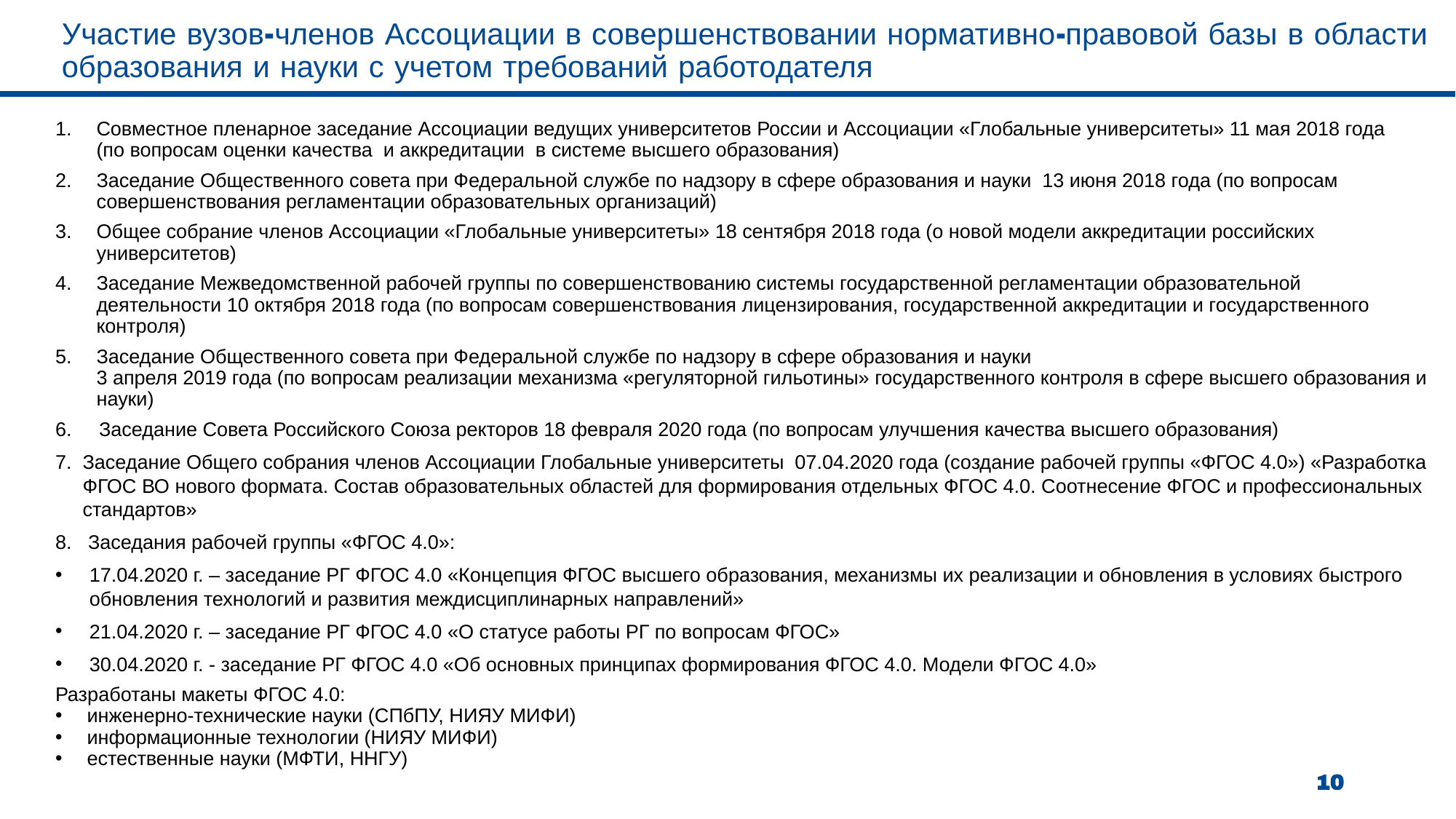

# Участие вузов-членов Ассоциации в совершенствовании нормативно-правовой базы в области образования и науки с учетом требований работодателя
Совместное пленарное заседание Ассоциации ведущих университетов России и Ассоциации «Глобальные университеты» 11 мая 2018 года
(по вопросам оценки качества  и аккредитации  в системе высшего образования)
Заседание Общественного совета при Федеральной службе по надзору в сфере образования и науки  13 июня 2018 года (по вопросам совершенствования регламентации образовательных организаций)
Общее собрание членов Ассоциации «Глобальные университеты» 18 сентября 2018 года (о новой модели аккредитации российских университетов)
Заседание Межведомственной рабочей группы по совершенствованию системы государственной регламентации образовательной деятельности 10 октября 2018 года (по вопросам совершенствования лицензирования, государственной аккредитации и государственного контроля)
Заседание Общественного совета при Федеральной службе по надзору в сфере образования и науки
3 апреля 2019 года (по вопросам реализации механизма «регуляторной гильотины» государственного контроля в сфере высшего образования и науки)
   Заседание Совета Российского Союза ректоров 18 февраля 2020 года (по вопросам улучшения качества высшего образования)
Заседание Общего собрания членов Ассоциации Глобальные университеты  07.04.2020 года (создание рабочей группы «ФГОС 4.0») «Разработка ФГОС ВО нового формата. Состав образовательных областей для формирования отдельных ФГОС 4.0. Соотнесение ФГОС и профессиональных стандартов»
8.   Заседания рабочей группы «ФГОС 4.0»:
17.04.2020 г. – заседание РГ ФГОС 4.0 «Концепция ФГОС высшего образования, механизмы их реализации и обновления в условиях быстрого обновления технологий и развития междисциплинарных направлений»
21.04.2020 г. – заседание РГ ФГОС 4.0 «О статусе работы РГ по вопросам ФГОС»
30.04.2020 г. - заседание РГ ФГОС 4.0 «Об основных принципах формирования ФГОС 4.0. Модели ФГОС 4.0»
Разработаны макеты ФГОС 4.0:
инженерно-технические науки (СПбПУ, НИЯУ МИФИ)
информационные технологии (НИЯУ МИФИ)
естественные науки (МФТИ, ННГУ)

10